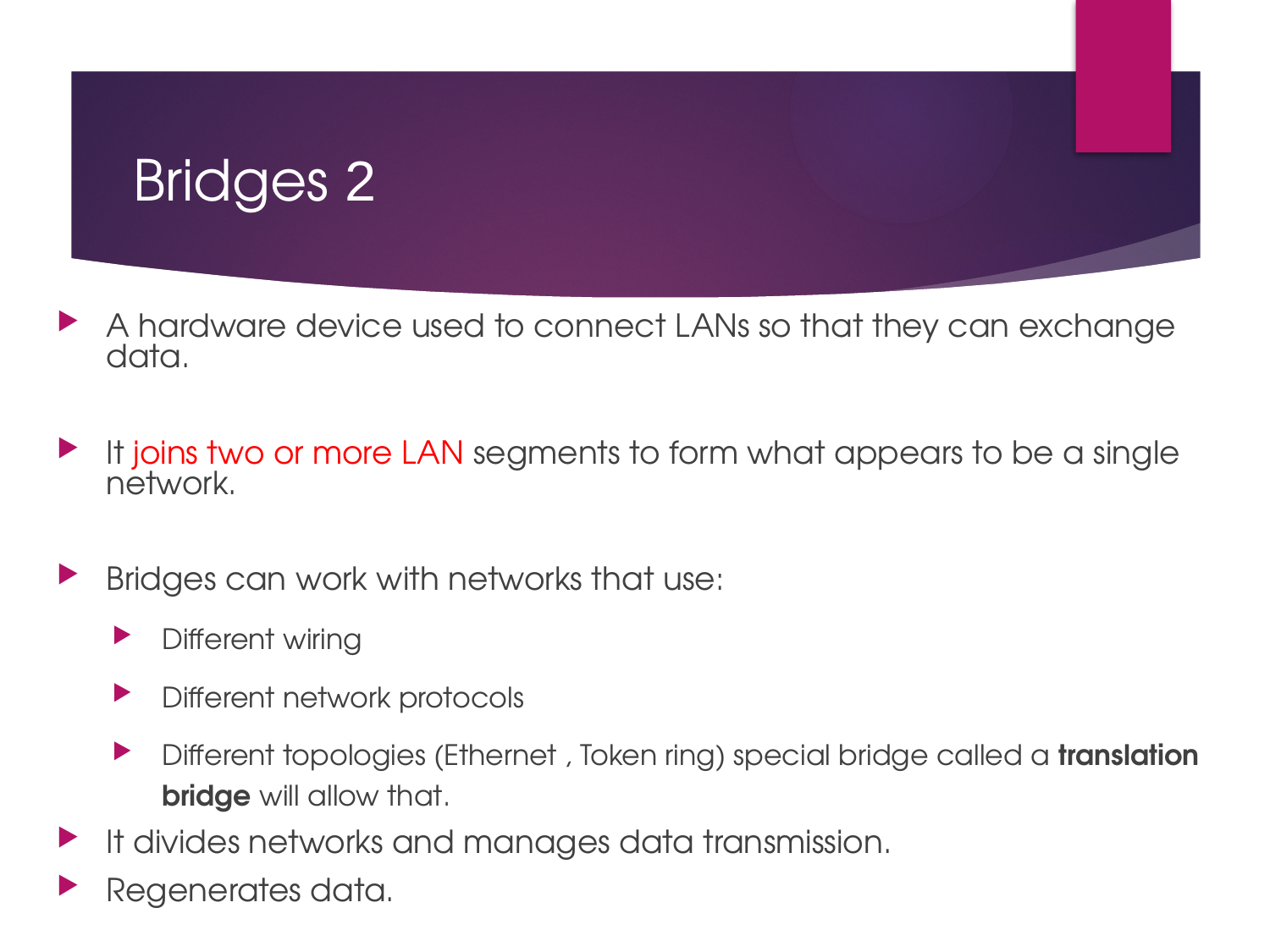

# 2 Bridges
A hardware device used to connect LANs so that they can exchange data.

It joins two or more LAN segments to form what appears to be a single network.

Bridges can work with networks that use:
Different wiring
Different network protocols
Different topologies (Ethernet , Token ring) special bridge called a translation bridge will allow that.
It divides networks and manages data transmission.
Regenerates data.